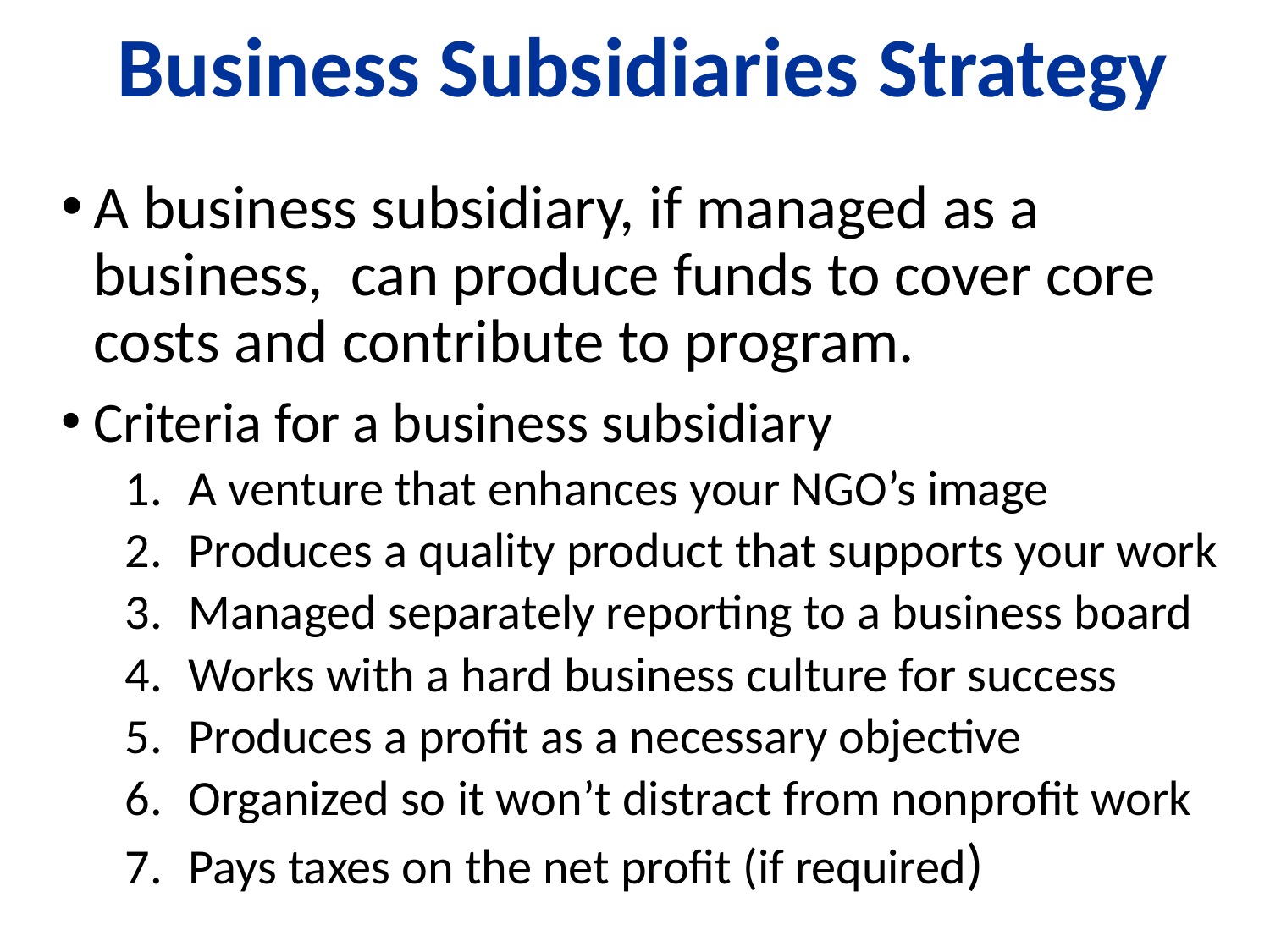

# Business Subsidiaries Strategy
A business subsidiary, if managed as a business,  can produce funds to cover core costs and contribute to program.
Criteria for a business subsidiary
A venture that enhances your NGO’s image
Produces a quality product that supports your work
Managed separately reporting to a business board
Works with a hard business culture for success
Produces a profit as a necessary objective
Organized so it won’t distract from nonprofit work
Pays taxes on the net profit (if required)